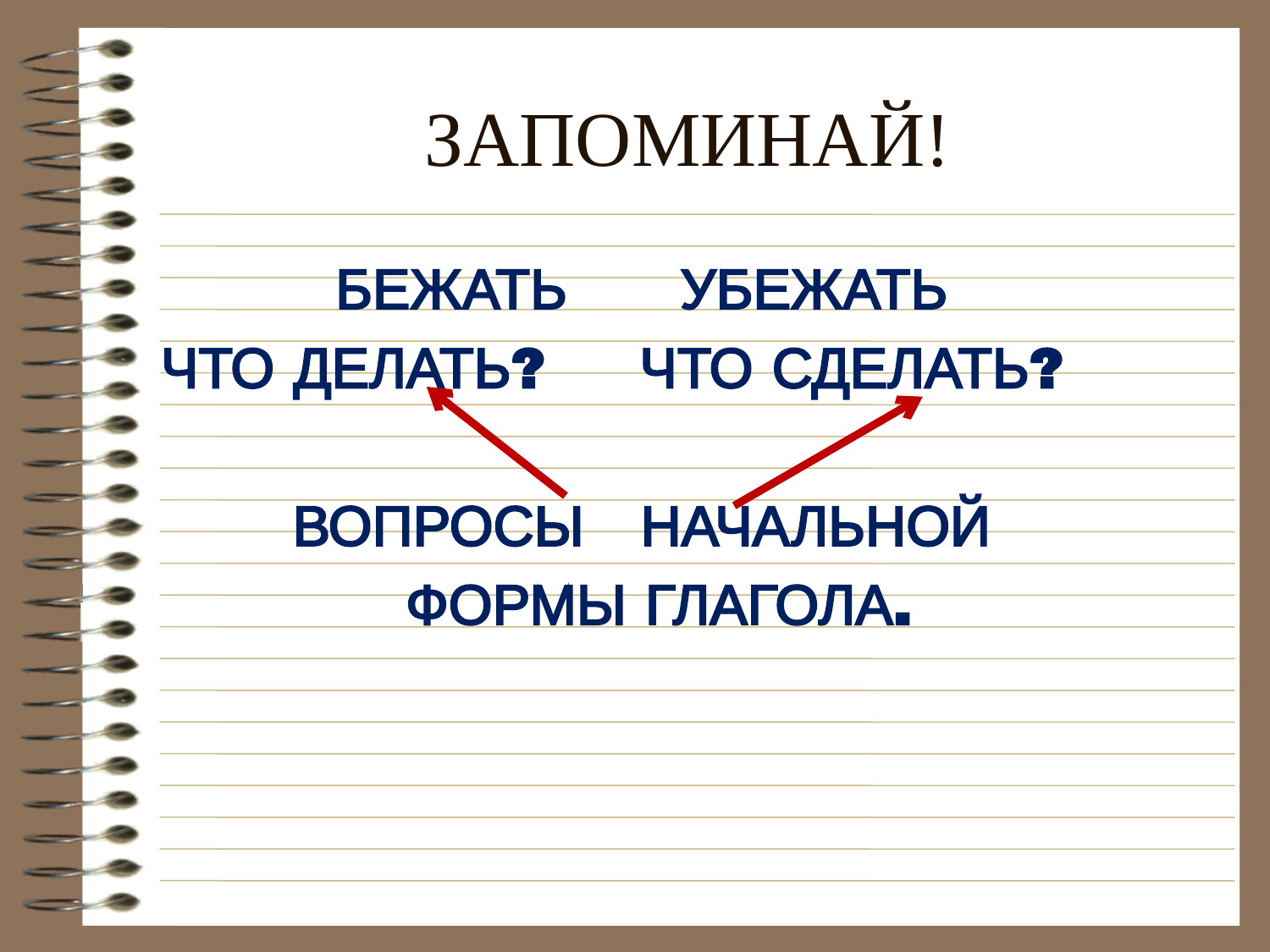

# ЗАПОМИНАЙ!
		БЕЖАТЬ      УБЕЖАТЬ
ЧТО ДЕЛАТЬ?     ЧТО СДЕЛАТЬ?

       ВОПРОСЫ   НАЧАЛЬНОЙ
             ФОРМЫ ГЛАГОЛА.